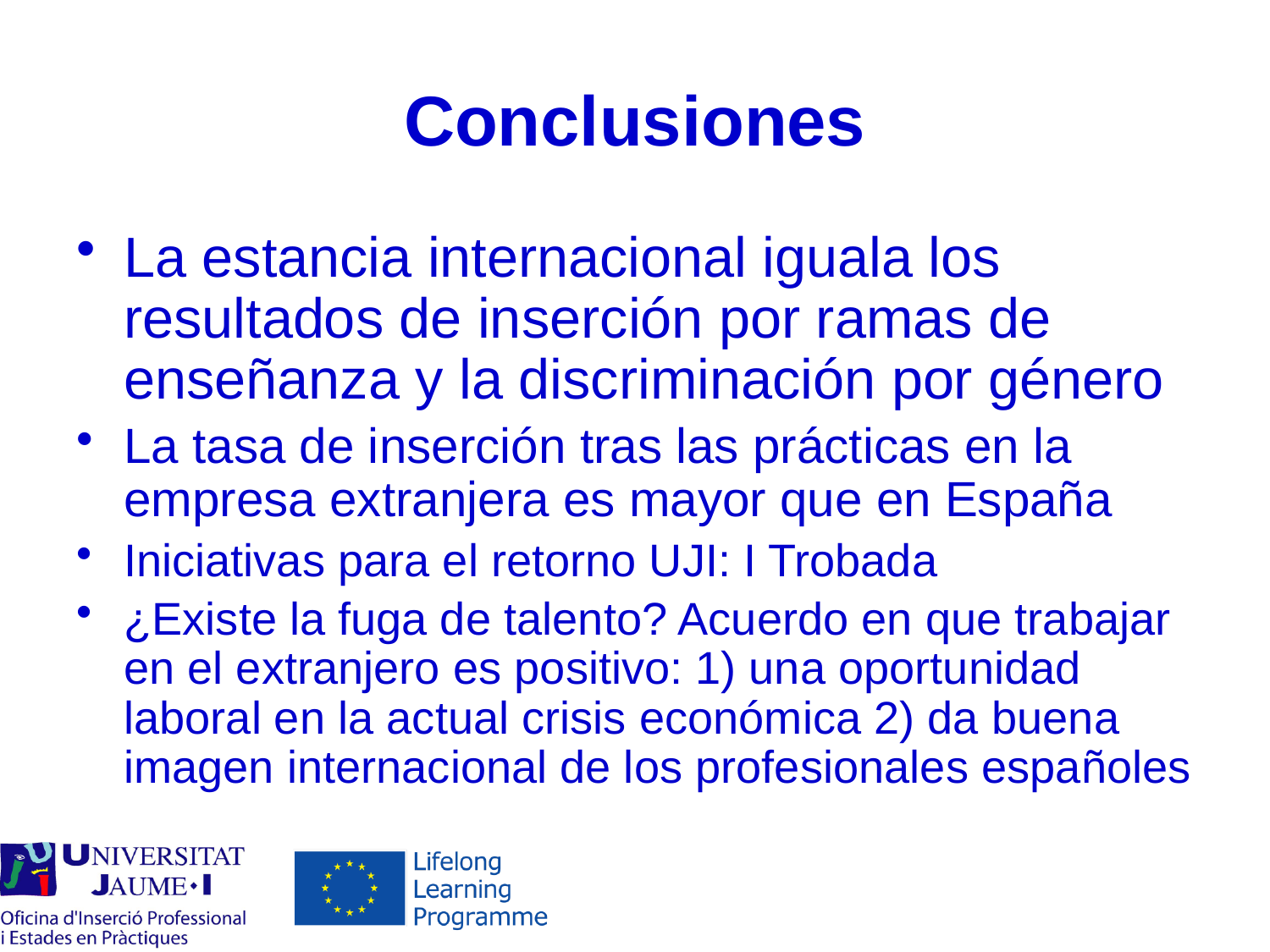

# Conclusiones
La estancia internacional iguala los resultados de inserción por ramas de enseñanza y la discriminación por género
La tasa de inserción tras las prácticas en la empresa extranjera es mayor que en España
Iniciativas para el retorno UJI: I Trobada
¿Existe la fuga de talento? Acuerdo en que trabajar en el extranjero es positivo: 1) una oportunidad laboral en la actual crisis económica 2) da buena imagen internacional de los profesionales españoles